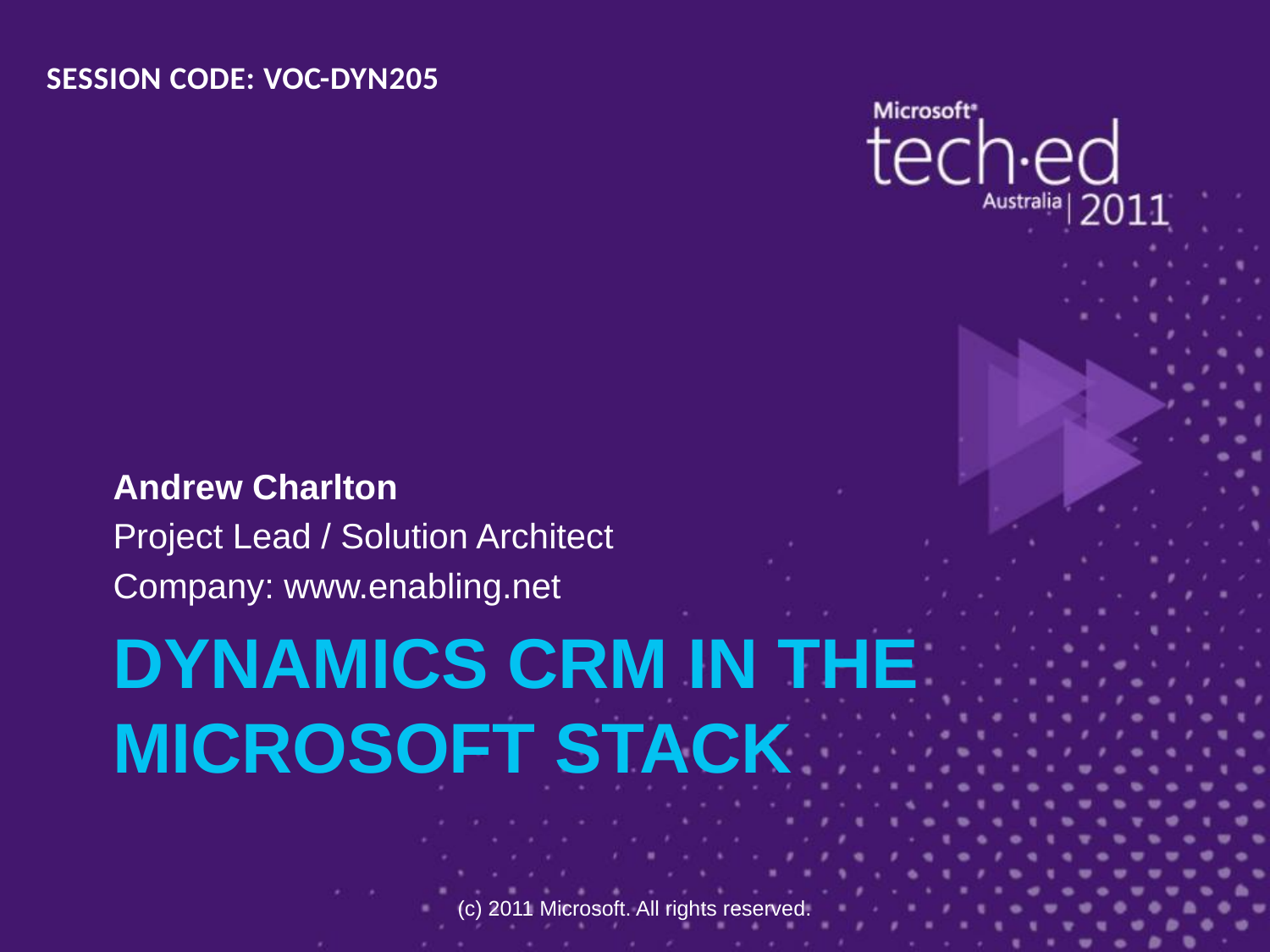

SESSION CODE: VOC-DYN205
Andrew Charlton
Project Lead / Solution Architect
Company: www.enabling.net
# Dynamics CRM in the Microsoft Stack
(c) 2011 Microsoft. All rights reserved.